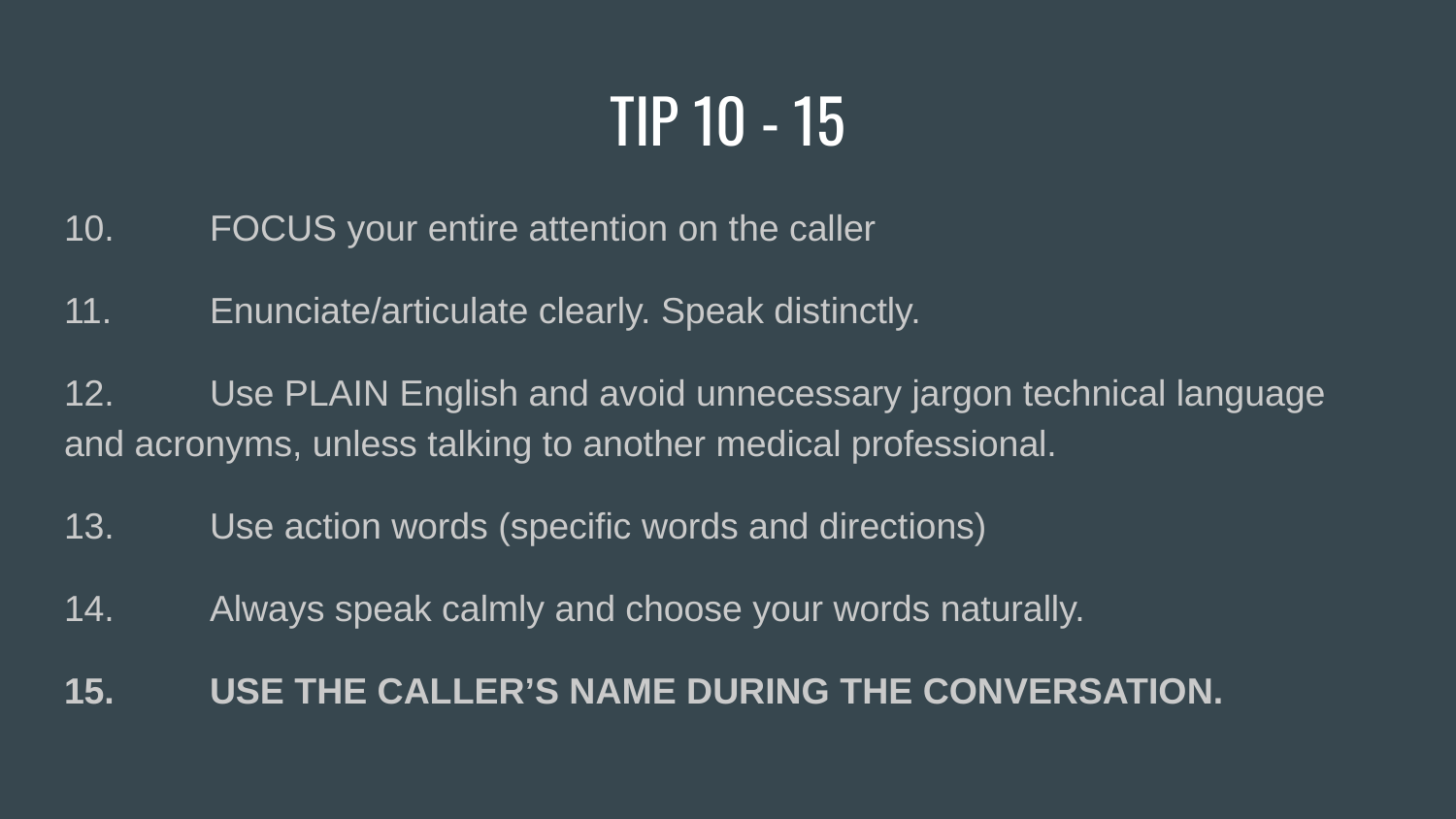

# TIP 10 - 15
10.	FOCUS your entire attention on the caller
11.	Enunciate/articulate clearly. Speak distinctly.
12.	Use PLAIN English and avoid unnecessary jargon technical language and acronyms, unless talking to another medical professional.
13.	Use action words (specific words and directions)
14.	Always speak calmly and choose your words naturally.
15.	USE THE CALLER’S NAME DURING THE CONVERSATION.